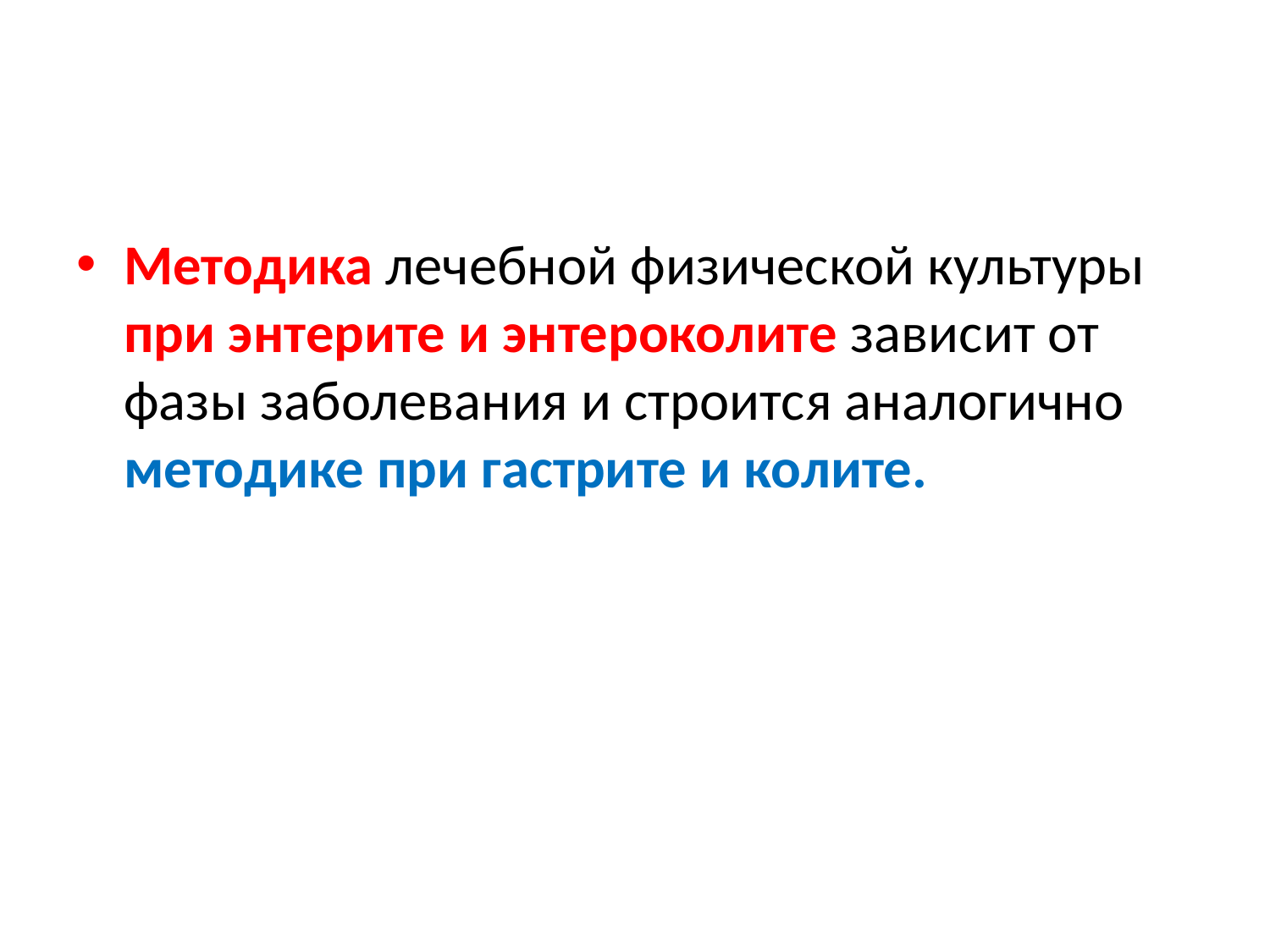

Методика лечебной физической культуры при энтерите и энтероколите зависит от фазы заболевания и строится аналогично методике при гастрите и колите.